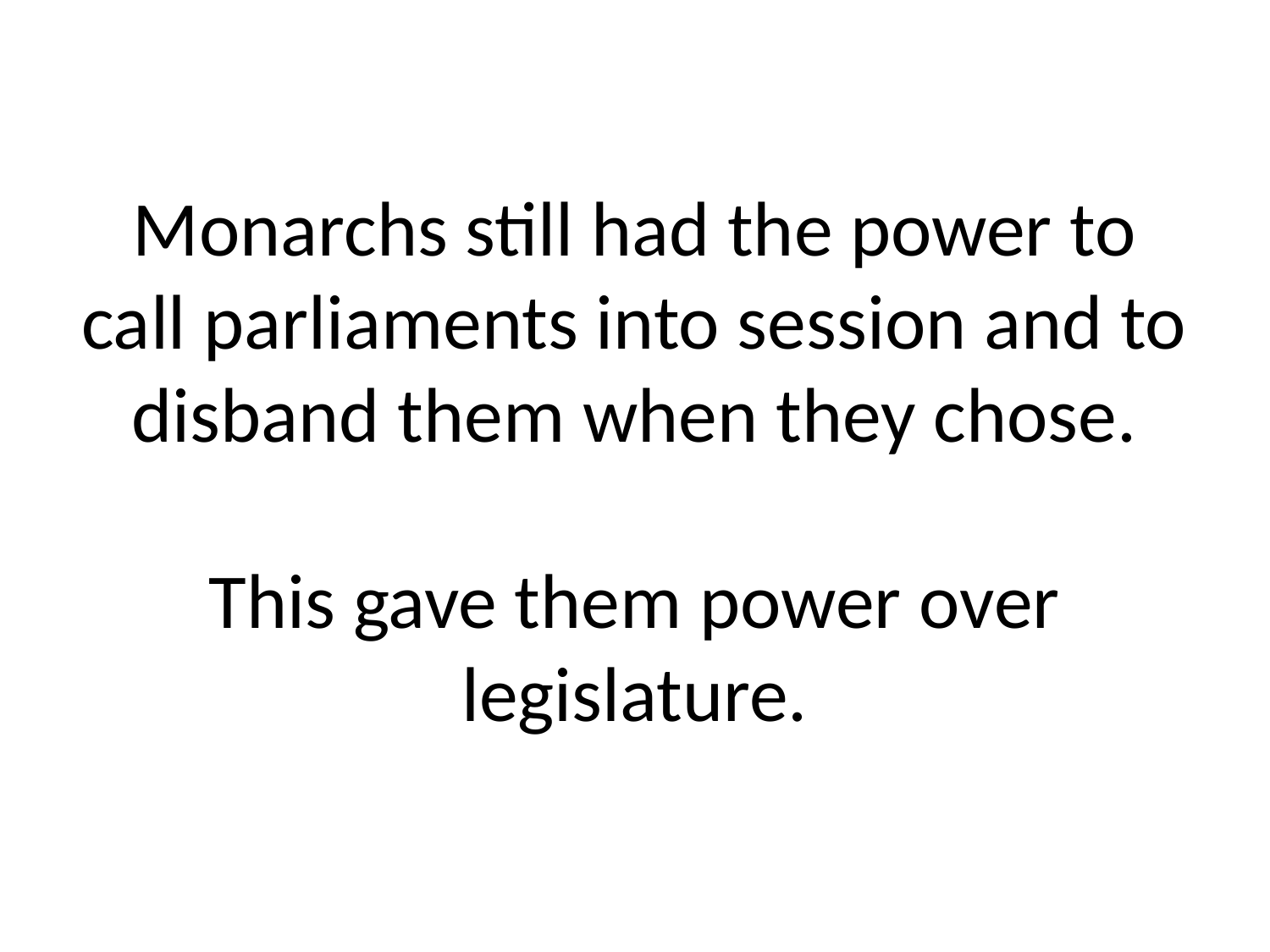

# Monarchs still had the power to call parliaments into session and to disband them when they chose. This gave them power over legislature.